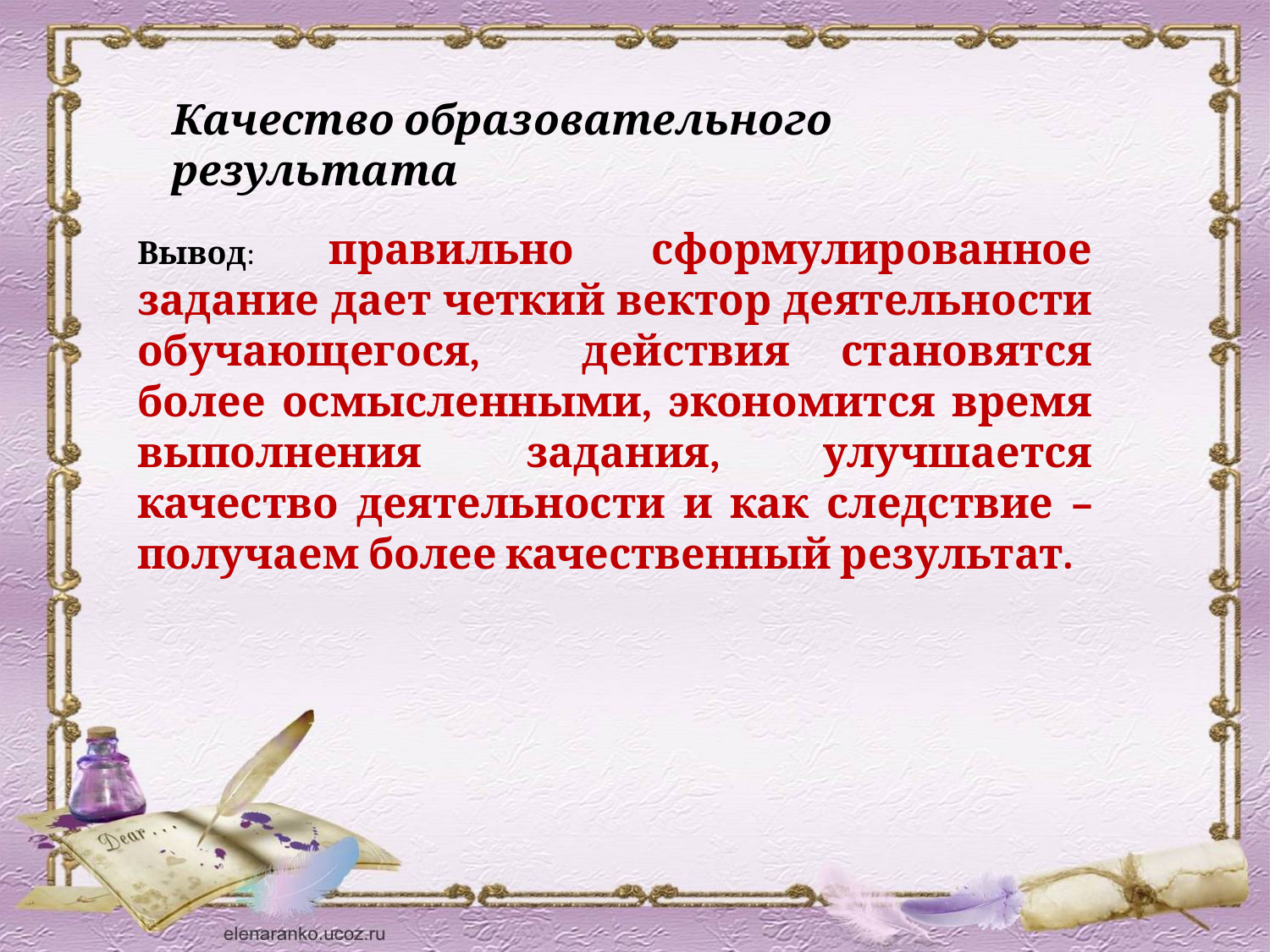

Качество образовательного результата
Вывод: правильно сформулированное задание дает четкий вектор деятельности обучающегося,  действия становятся более осмысленными, экономится время выполнения задания, улучшается качество деятельности и как следствие – получаем более качественный результат.